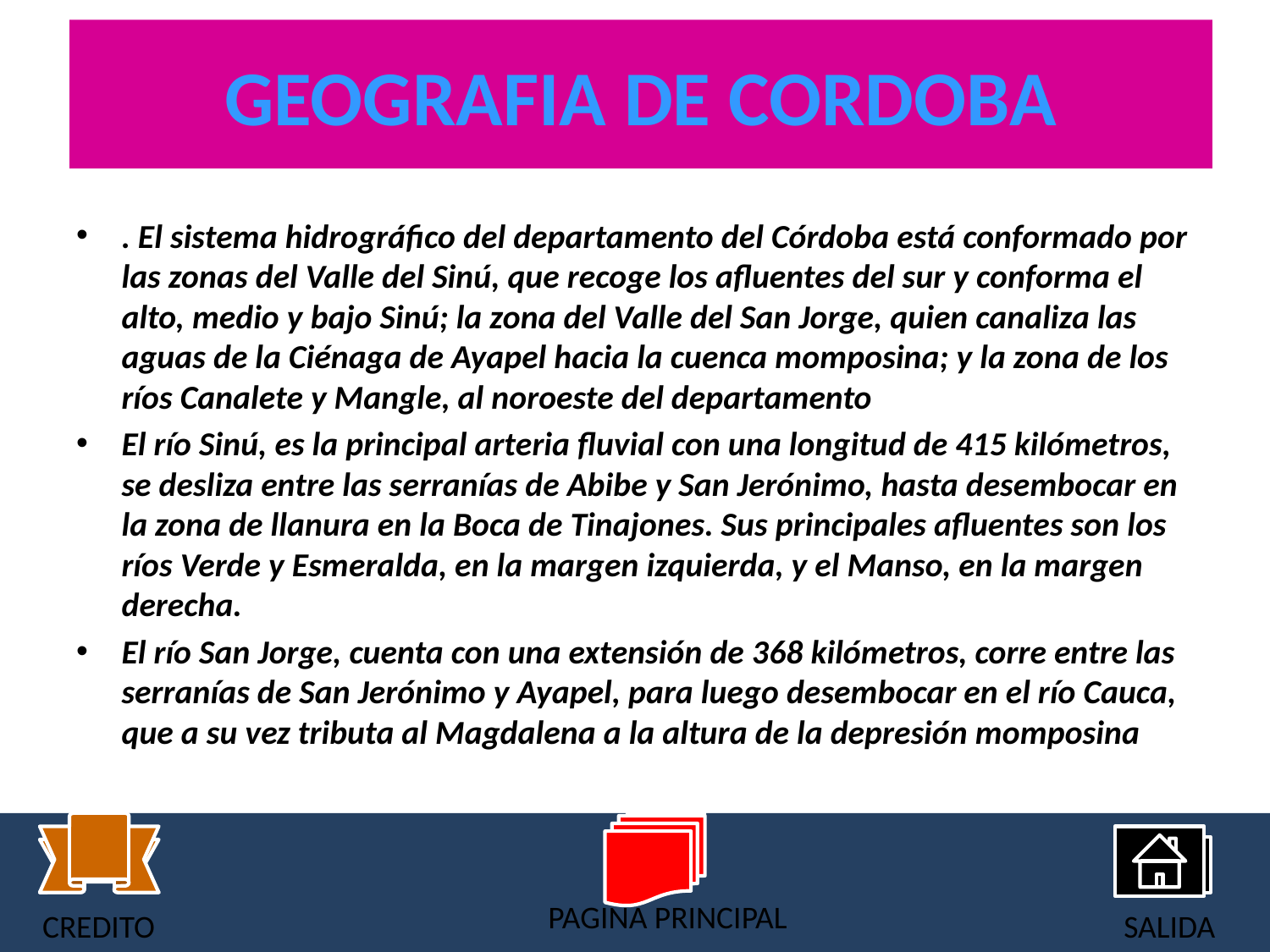

# GEOGRAFIA DE CORDOBA
. El sistema hidrográfico del departamento del Córdoba está conformado por las zonas del Valle del Sinú, que recoge los afluentes del sur y conforma el alto, medio y bajo Sinú; la zona del Valle del San Jorge, quien canaliza las aguas de la Ciénaga de Ayapel hacia la cuenca momposina; y la zona de los ríos Canalete y Mangle, al noroeste del departamento
El río Sinú, es la principal arteria fluvial con una longitud de 415 kilómetros, se desliza entre las serranías de Abibe y San Jerónimo, hasta desembocar en la zona de llanura en la Boca de Tinajones. Sus principales afluentes son los ríos Verde y Esmeralda, en la margen izquierda, y el Manso, en la margen derecha.
El río San Jorge, cuenta con una extensión de 368 kilómetros, corre entre las serranías de San Jerónimo y Ayapel, para luego desembocar en el río Cauca, que a su vez tributa al Magdalena a la altura de la depresión momposina

PAGINA PRINCIPAL
CREDITO
SALIDA